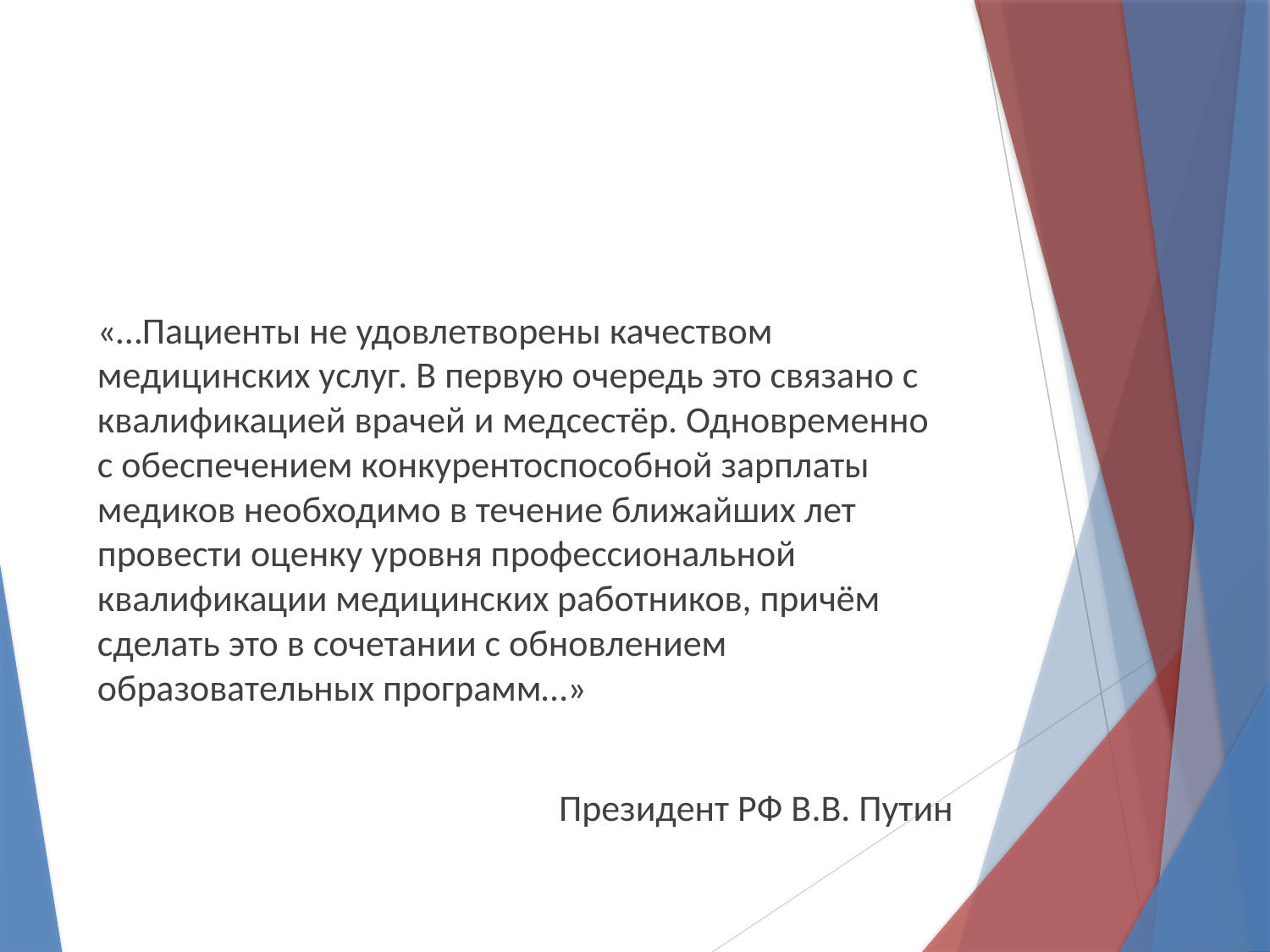

#
«…Пациенты не удовлетворены качеством медицинских услуг. В первую очередь это связано с квалификацией врачей и медсестёр. Одновременно с обеспечением конкурентоспособной зарплаты медиков необходимо в течение ближайших лет провести оценку уровня профессиональной квалификации медицинских работников, причём сделать это в сочетании с обновлением образовательных программ…»

Президент РФ В.В. Путин